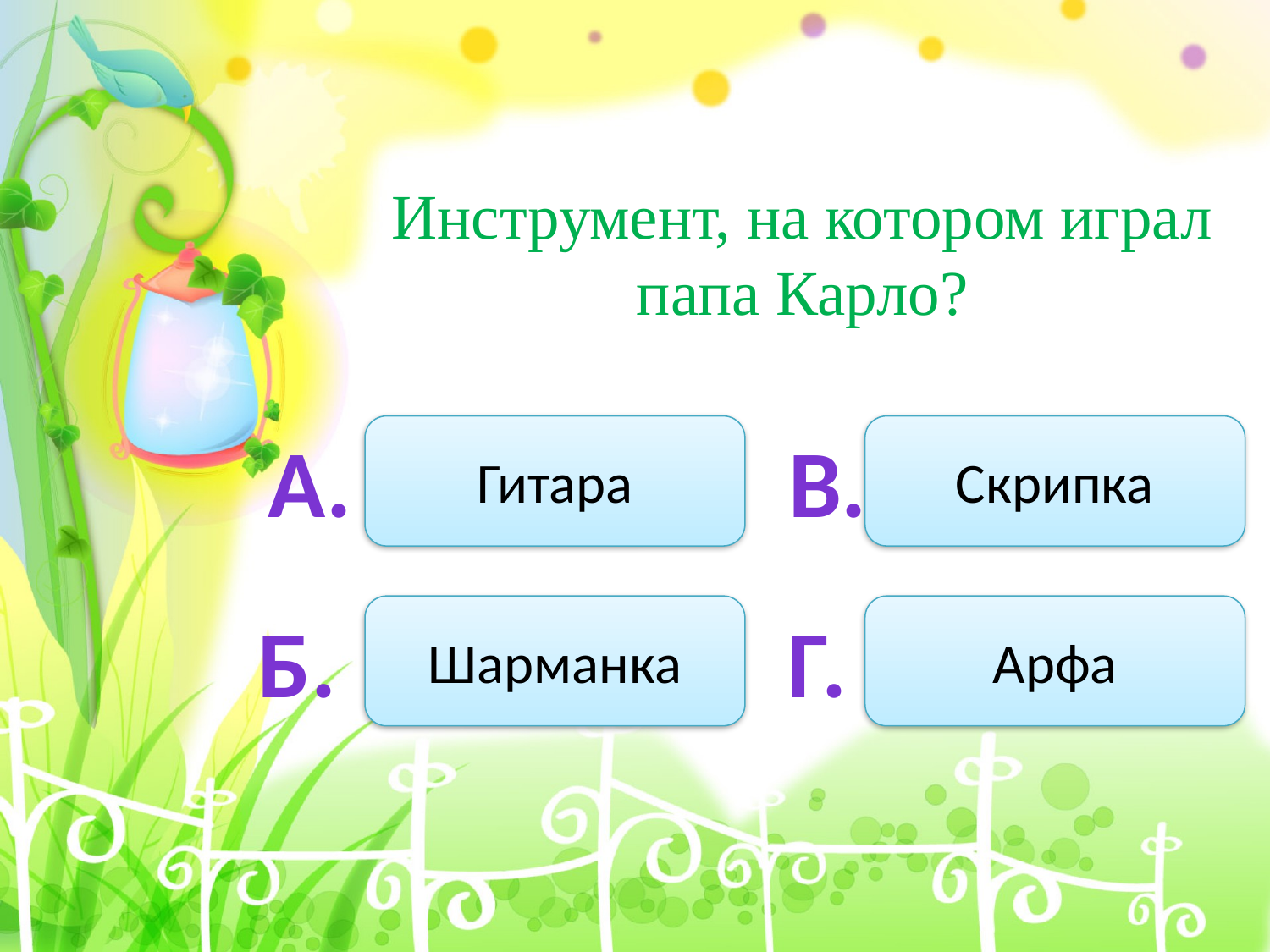

Инструмент, на котором играл папа Карло?
А.
Гитара
В.
Скрипка
Б.
Шарманка
Г.
Арфа